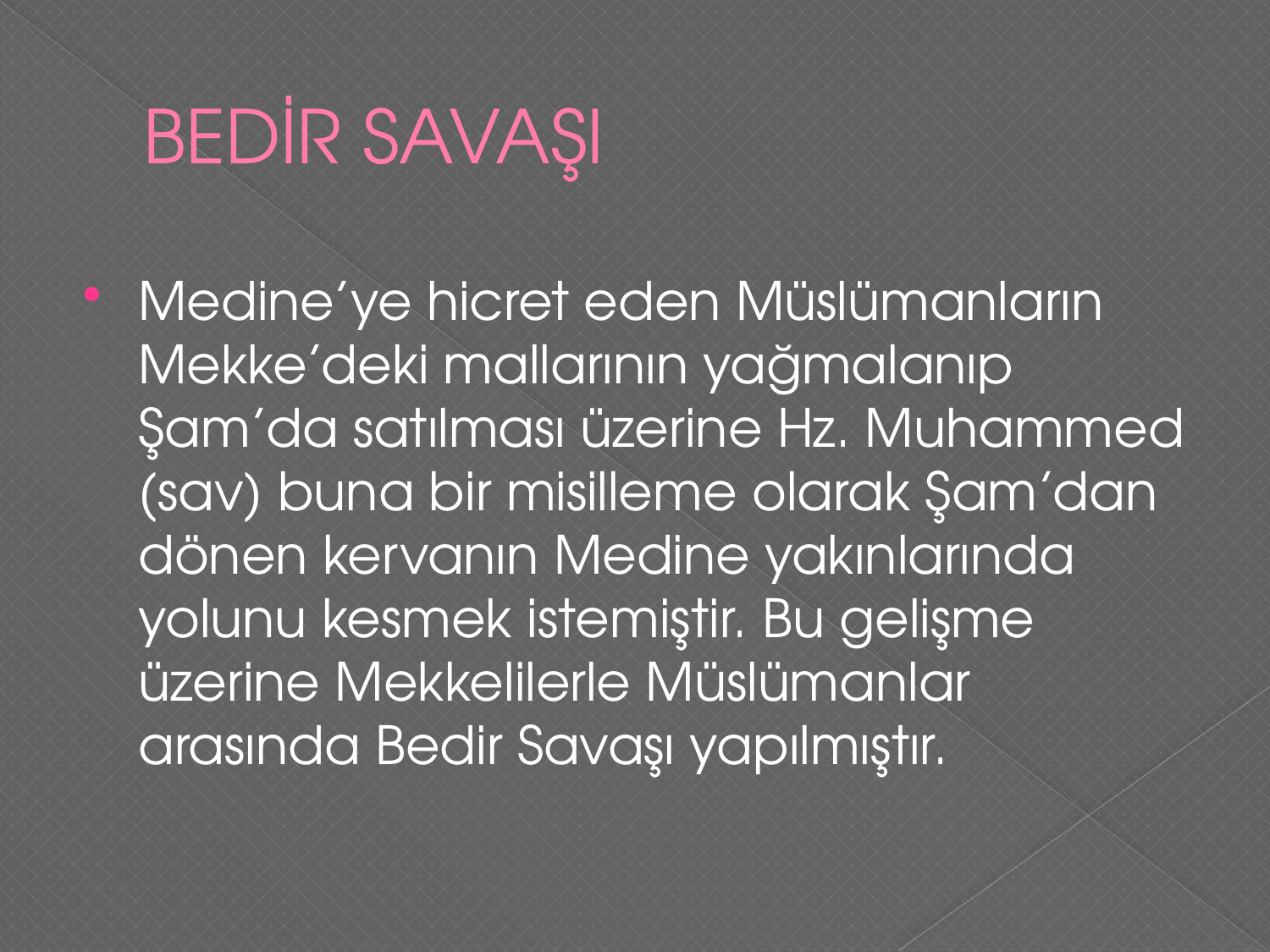

# BEDİR SAVAŞI
Medine’ye hicret eden Müslümanların Mekke’deki mallarının yağmalanıp Şam’da satılması üzerine Hz. Muhammed (sav) buna bir misilleme olarak Şam’dan dönen kervanın Medine yakınlarında yolunu kesmek istemiştir. Bu gelişme üzerine Mekkelilerle Müslümanlar arasında Bedir Savaşı yapılmıştır.